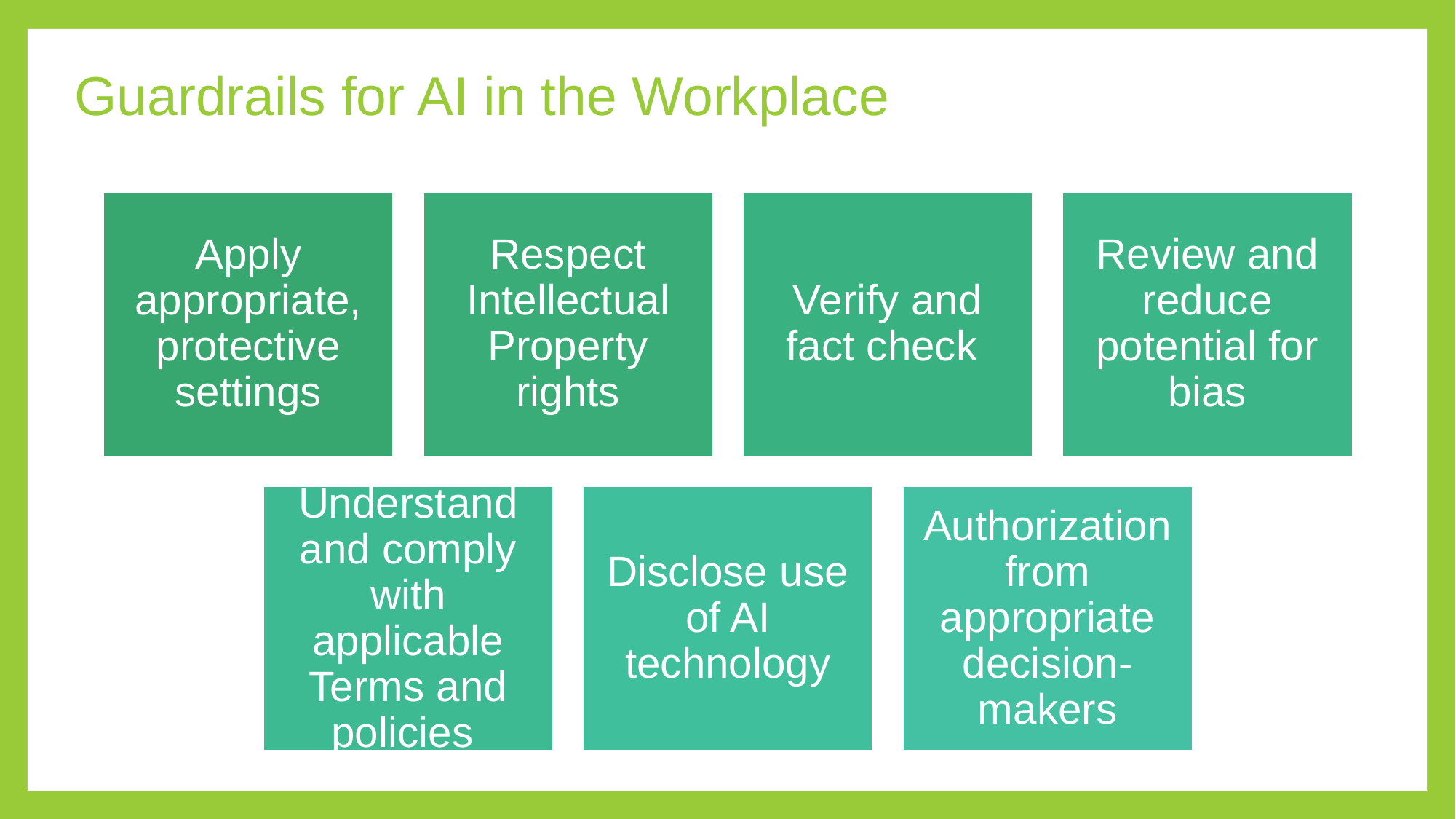

# Guardrails for AI in the Workplace
Apply appropriate, protective settings
Respect Intellectual Property rights
Verify and fact check
Review and reduce potential for bias
Understand and comply with applicable Terms and policies
Disclose use of AI technology
Authorization from appropriate decision-makers